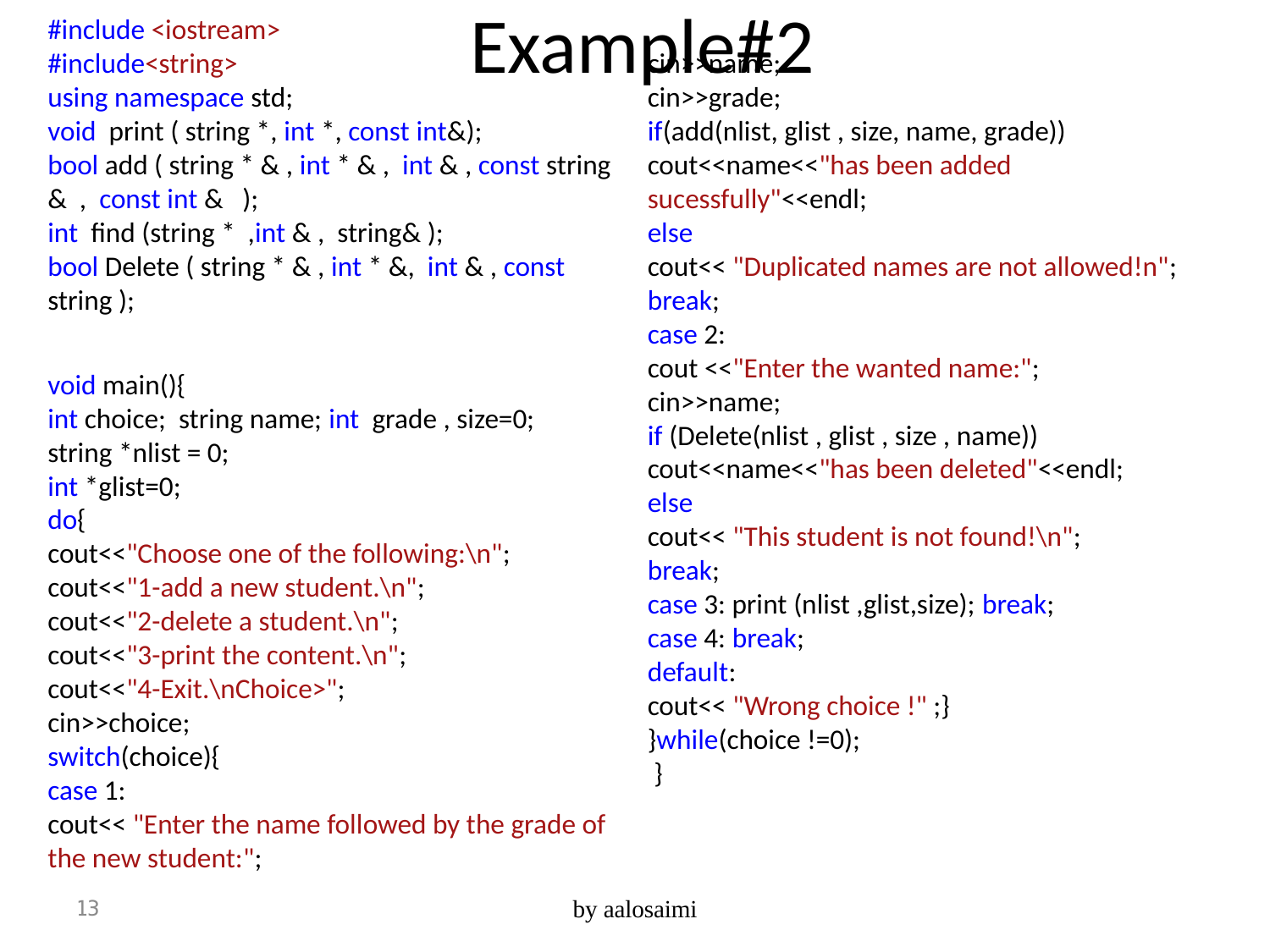

Example#2
#include <iostream>
#include<string>
using namespace std;
void  print ( string *, int *, const int&);
bool add ( string * & , int * & ,  int & , const string &  ,  const int &   );
int  find (string *  ,int & ,  string& );
bool Delete ( string * & , int * &,  int & , const string );

void main(){
int choice;  string name; int  grade , size=0;
string *nlist = 0;
int *glist=0;
do{
cout<<"Choose one of the following:\n";
cout<<"1-add a new student.\n";
cout<<"2-delete a student.\n";
cout<<"3-print the content.\n";
cout<<"4-Exit.\nChoice>";
cin>>choice;
switch(choice){
case 1:
cout<< "Enter the name followed by the grade of  the new student:";

cin>>name;
cin>>grade;
if(add(nlist, glist , size, name, grade))
cout<<name<<"has been added sucessfully"<<endl;
else
cout<< "Duplicated names are not allowed!n";
break;
case 2:
cout <<"Enter the wanted name:";
cin>>name;
if (Delete(nlist , glist , size , name))
cout<<name<<"has been deleted"<<endl;
else
cout<< "This student is not found!\n";
break;
case 3: print (nlist ,glist,size); break;
case 4: break;
default:
cout<< "Wrong choice !" ;}
}while(choice !=0);
 }

13
by aalosaimi